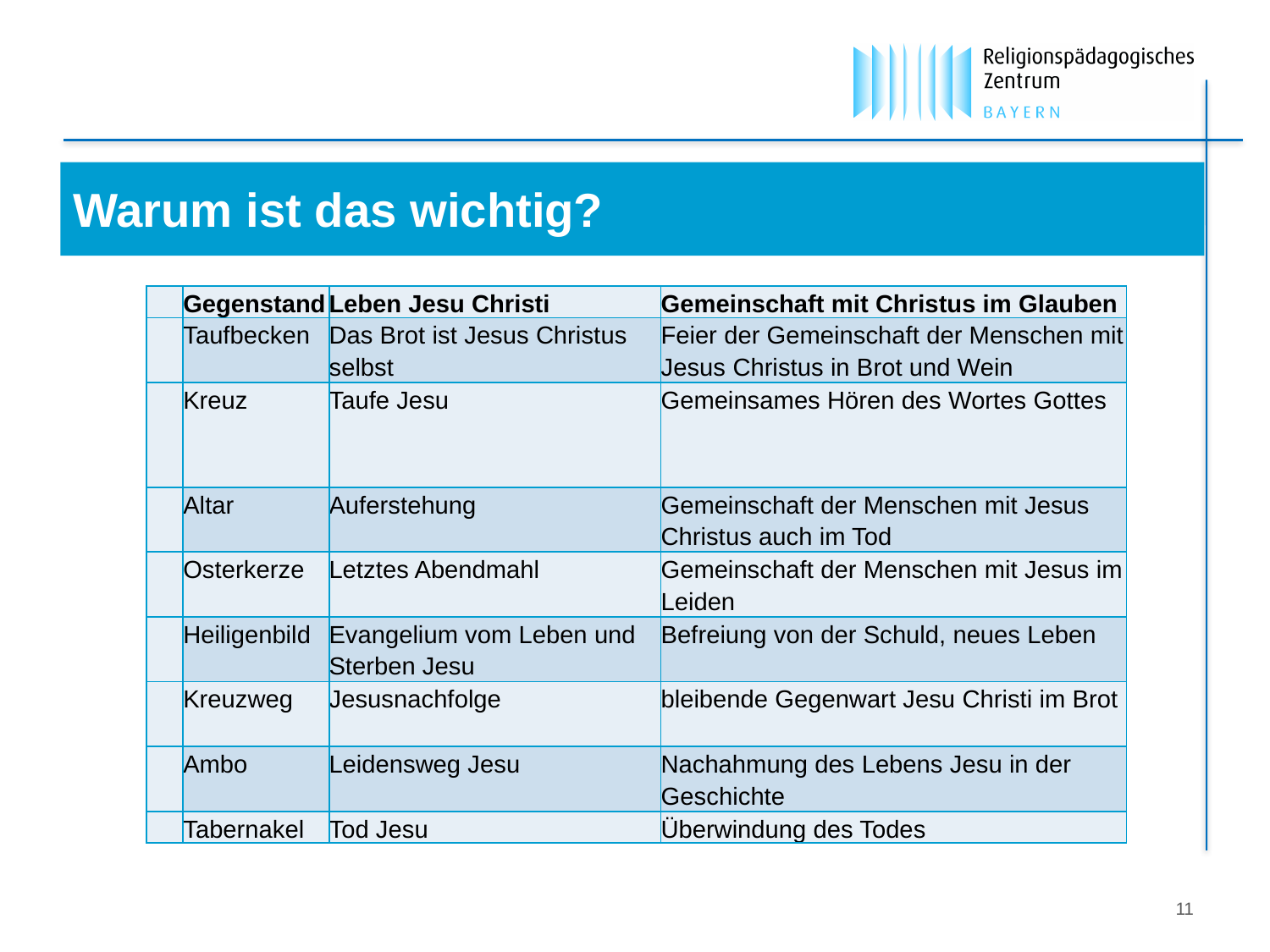

Warum ist das wichtig?
|  | Gegenstand | Leben Jesu Christi | Gemeinschaft mit Christus im Glauben |
| --- | --- | --- | --- |
|  | Taufbecken | Das Brot ist Jesus Christus selbst | Feier der Gemeinschaft der Menschen mit Jesus Christus in Brot und Wein |
|  | Kreuz | Taufe Jesu | Gemeinsames Hören des Wortes Gottes |
|  | Altar | Auferstehung | Gemeinschaft der Menschen mit Jesus Christus auch im Tod |
|  | Osterkerze | Letztes Abendmahl | Gemeinschaft der Menschen mit Jesus im Leiden |
|  | Heiligenbild | Evangelium vom Leben und Sterben Jesu | Befreiung von der Schuld, neues Leben |
|  | Kreuzweg | Jesusnachfolge | bleibende Gegenwart Jesu Christi im Brot |
|  | Ambo | Leidensweg Jesu | Nachahmung des Lebens Jesu in der Geschichte |
|  | Tabernakel | Tod Jesu | Überwindung des Todes |
11